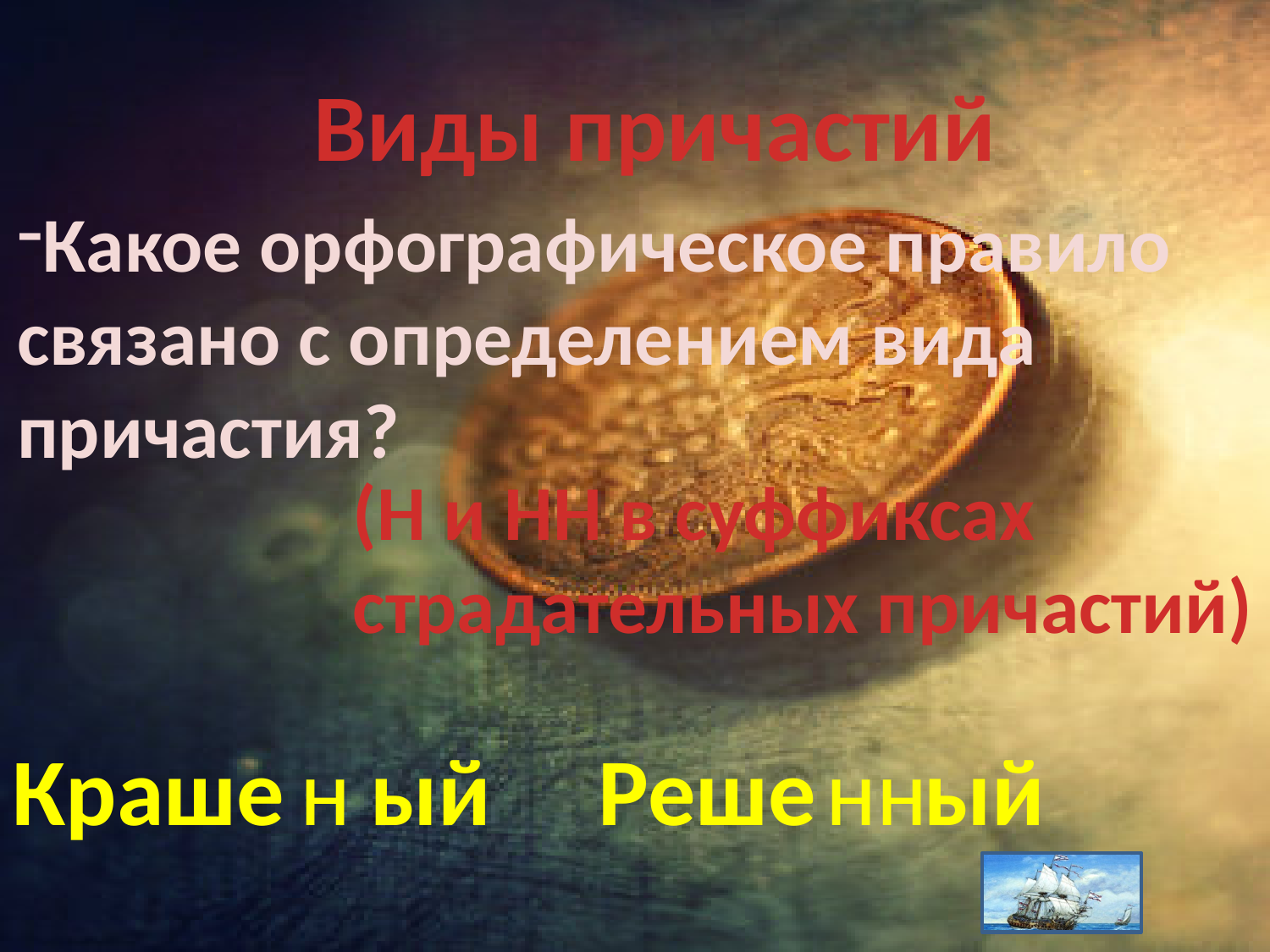

Виды причастий
Какое орфографическое правило
связано с определением вида
причастия?
(Н и НН в суффиксах
страдательных причастий)
Краше    ый
н
Реше     ый
нн